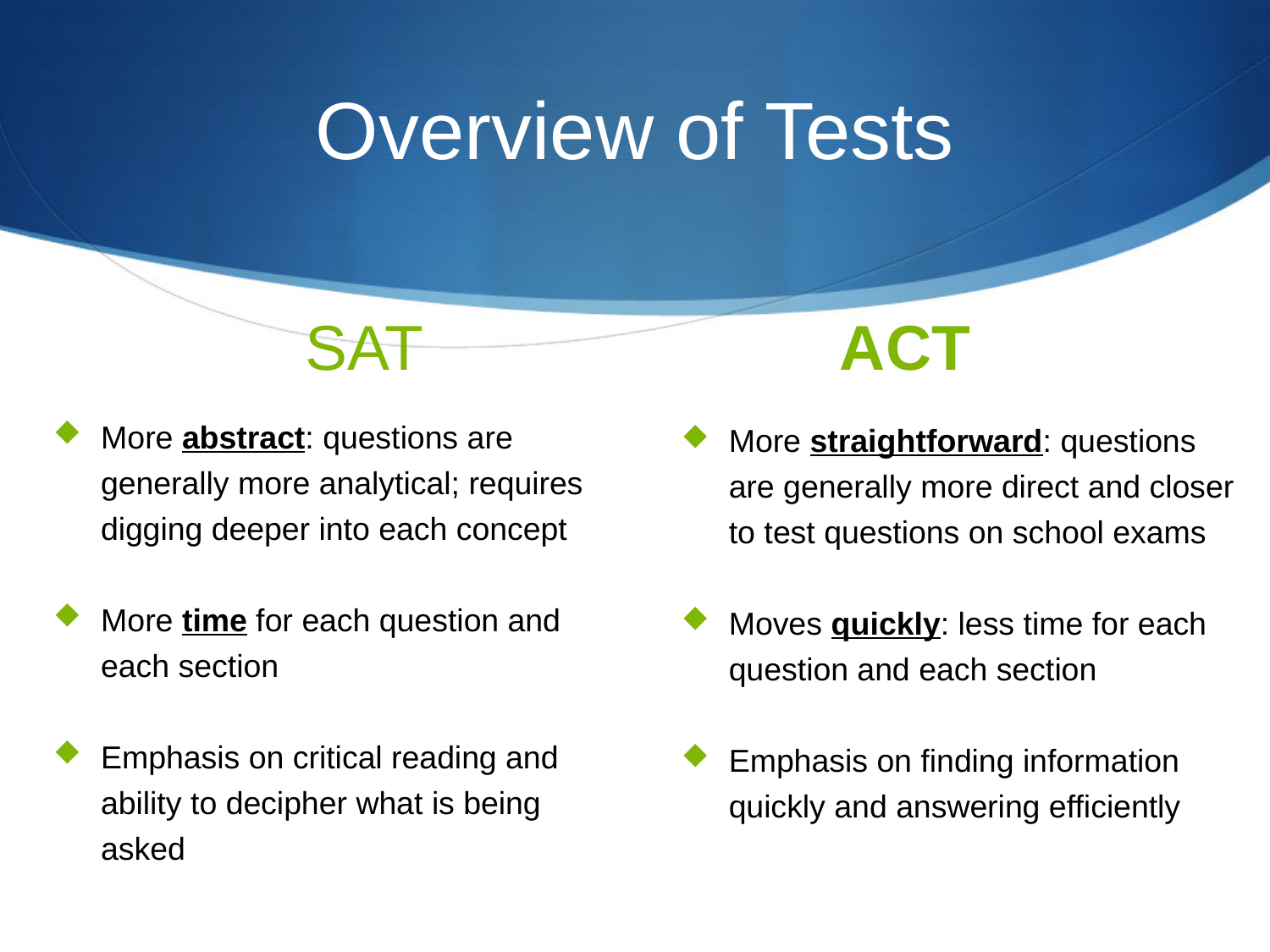

# Overview of Tests
SAT
ACT
More abstract: questions are generally more analytical; requires digging deeper into each concept

More time for each question and each section

Emphasis on critical reading and ability to decipher what is being asked

More straightforward: questions are generally more direct and closer to test questions on school exams

Moves quickly: less time for each question and each section

Emphasis on finding information quickly and answering efficiently